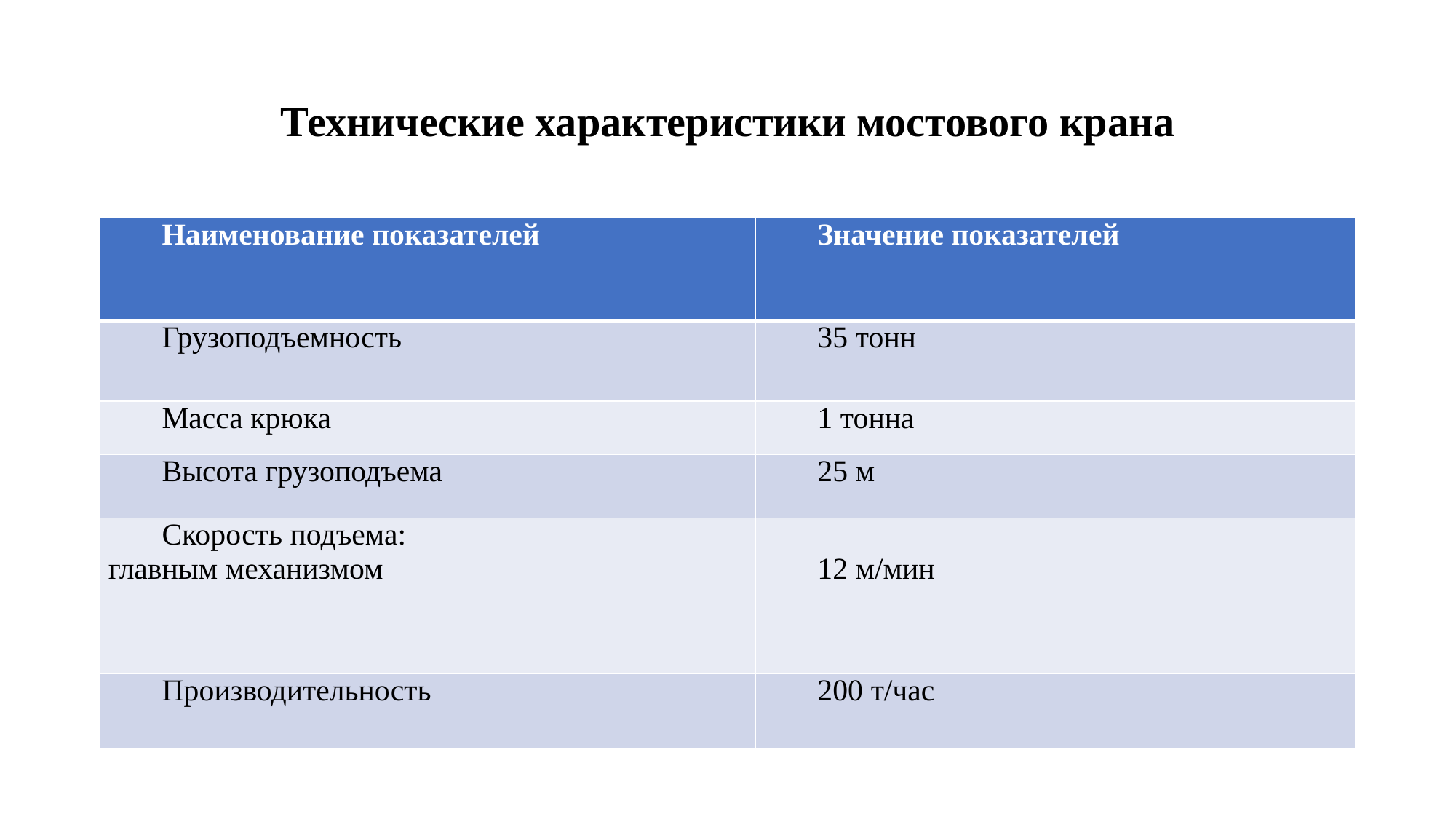

# Технические характеристики мостового крана

| Наименование показателей | Значение показателей |
| --- | --- |
| Грузоподъемность | 35 тонн |
| Масса крюка | 1 тонна |
| Высота грузоподъема | 25 м |
| Скорость подъема: главным механизмом | 12 м/мин |
| Производительность | 200 т/час |